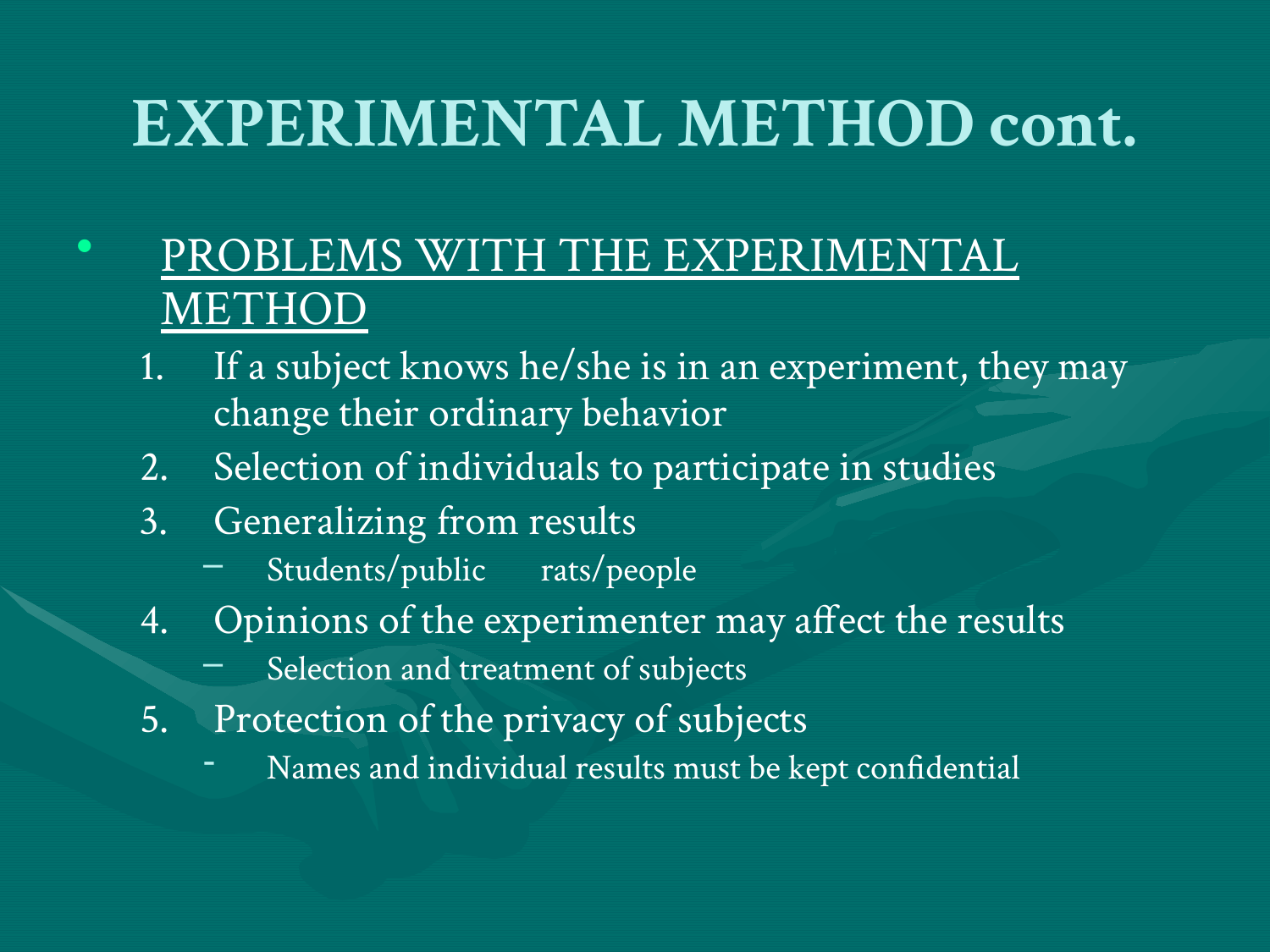

# EXPERIMENTAL METHOD cont.
PROBLEMS WITH THE EXPERIMENTAL METHOD
If a subject knows he/she is in an experiment, they may change their ordinary behavior
Selection of individuals to participate in studies
Generalizing from results
Students/public       rats/people
Opinions of the experimenter may affect the results
Selection and treatment of subjects
Protection of the privacy of subjects
Names and individual results must be kept confidential